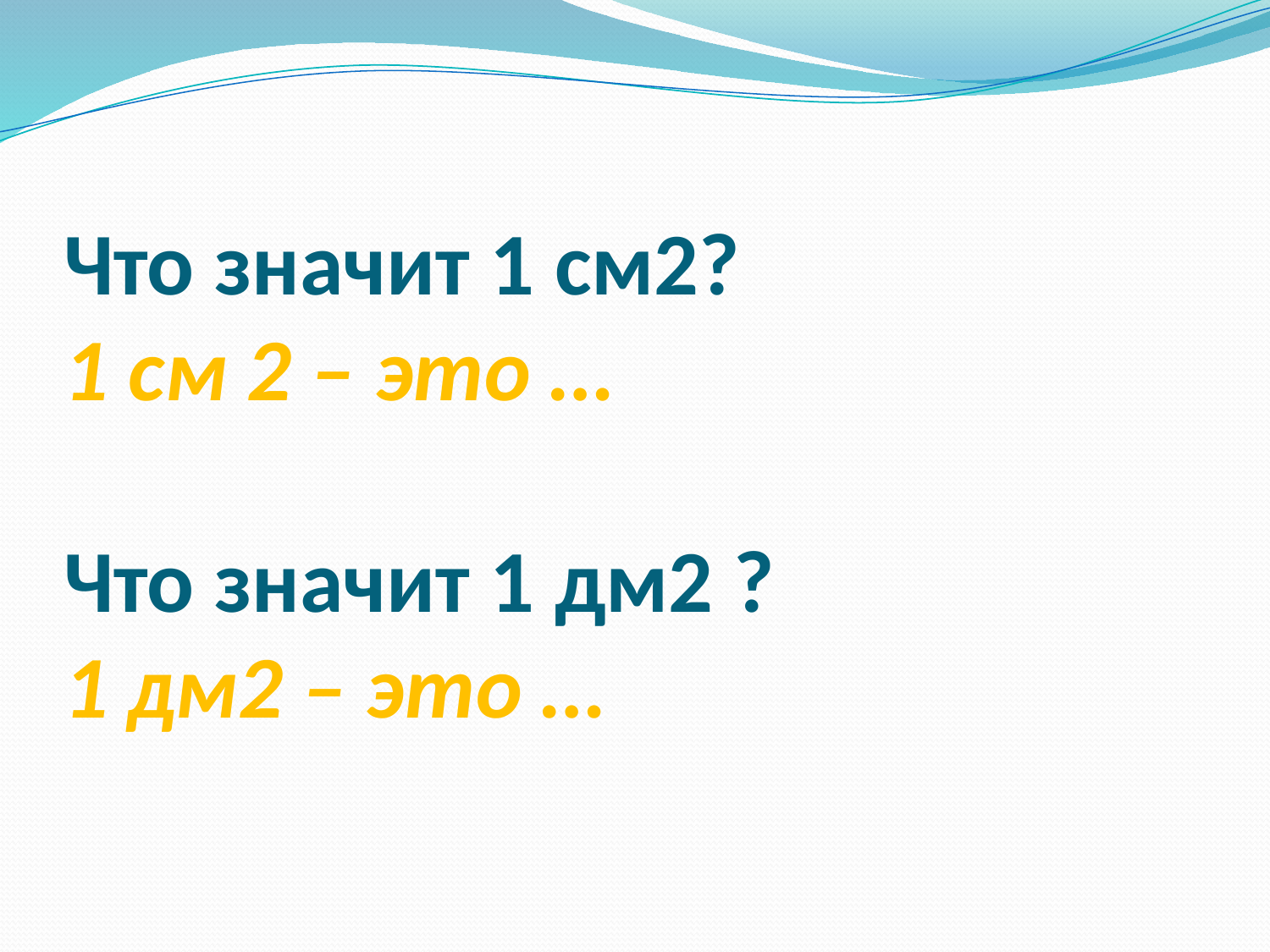

# Что значит 1 см2? 1 см 2 – это … Что значит 1 дм2 ? 1 дм2 – это …